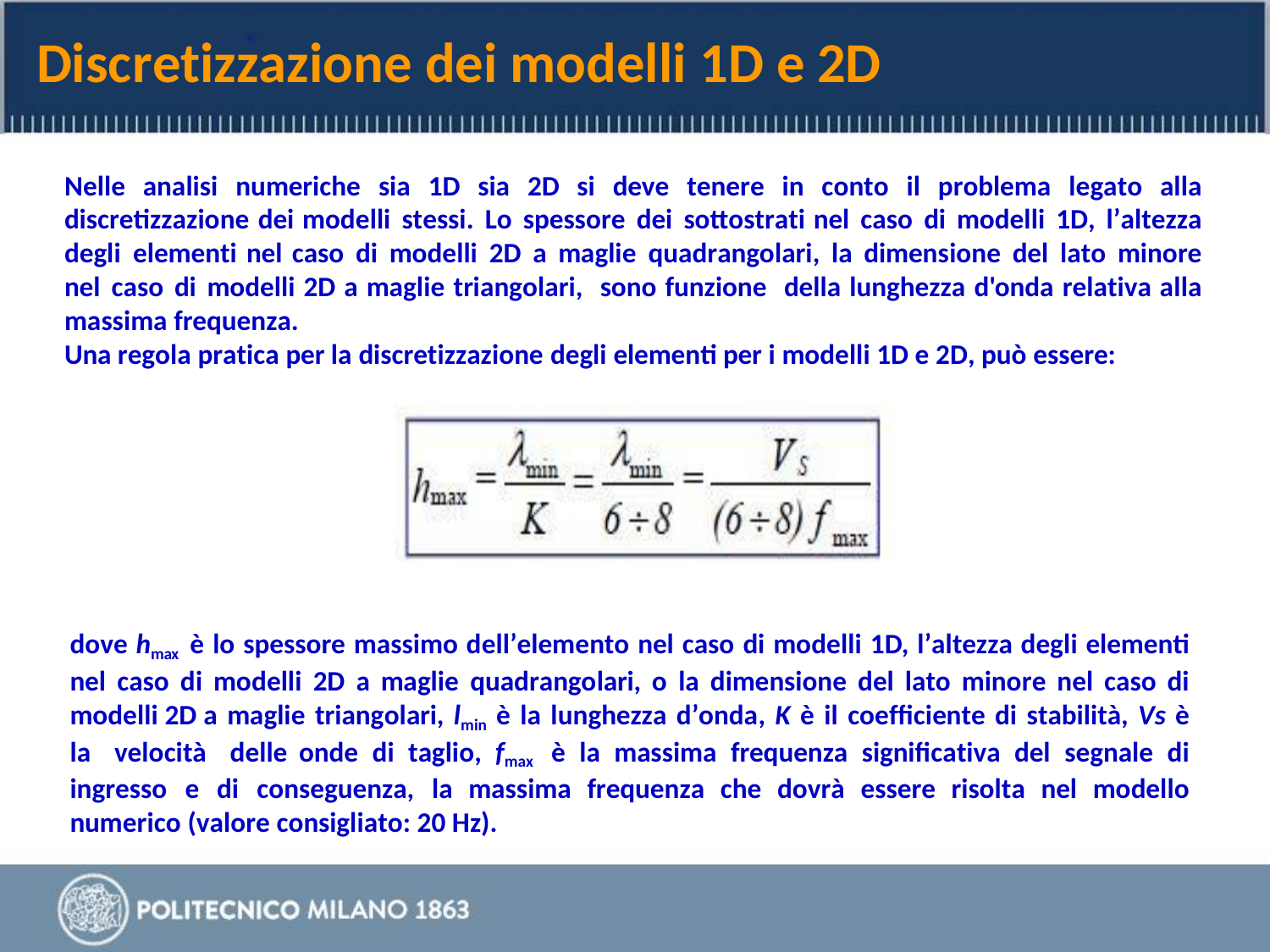

Discretizzazione dei modelli 1D e 2D
Nelle analisi numeriche sia 1D sia 2D si deve tenere in conto il problema legato alla discretizzazione dei modelli stessi. Lo spessore dei sottostrati nel caso di modelli 1D, l’altezza degli elementi nel caso di modelli 2D a maglie quadrangolari, la dimensione del lato minore nel caso di modelli 2D a maglie triangolari,  sono funzione  della lunghezza d'onda relativa alla massima frequenza.
Una regola pratica per la discretizzazione degli elementi per i modelli 1D e 2D, può essere:

dove hmax  è lo spessore massimo dell’elemento nel caso di modelli 1D, l’altezza degli elementi nel caso di modelli 2D a maglie quadrangolari, o la dimensione del lato minore nel caso di modelli 2D a maglie triangolari, lmin  è la lunghezza d’onda, K è il coefficiente di stabilità, Vs è la  velocità  delle onde di taglio, fmax  è la massima frequenza significativa del segnale di ingresso e di conseguenza, la massima frequenza che dovrà essere risolta nel modello numerico (valore consigliato: 20 Hz).